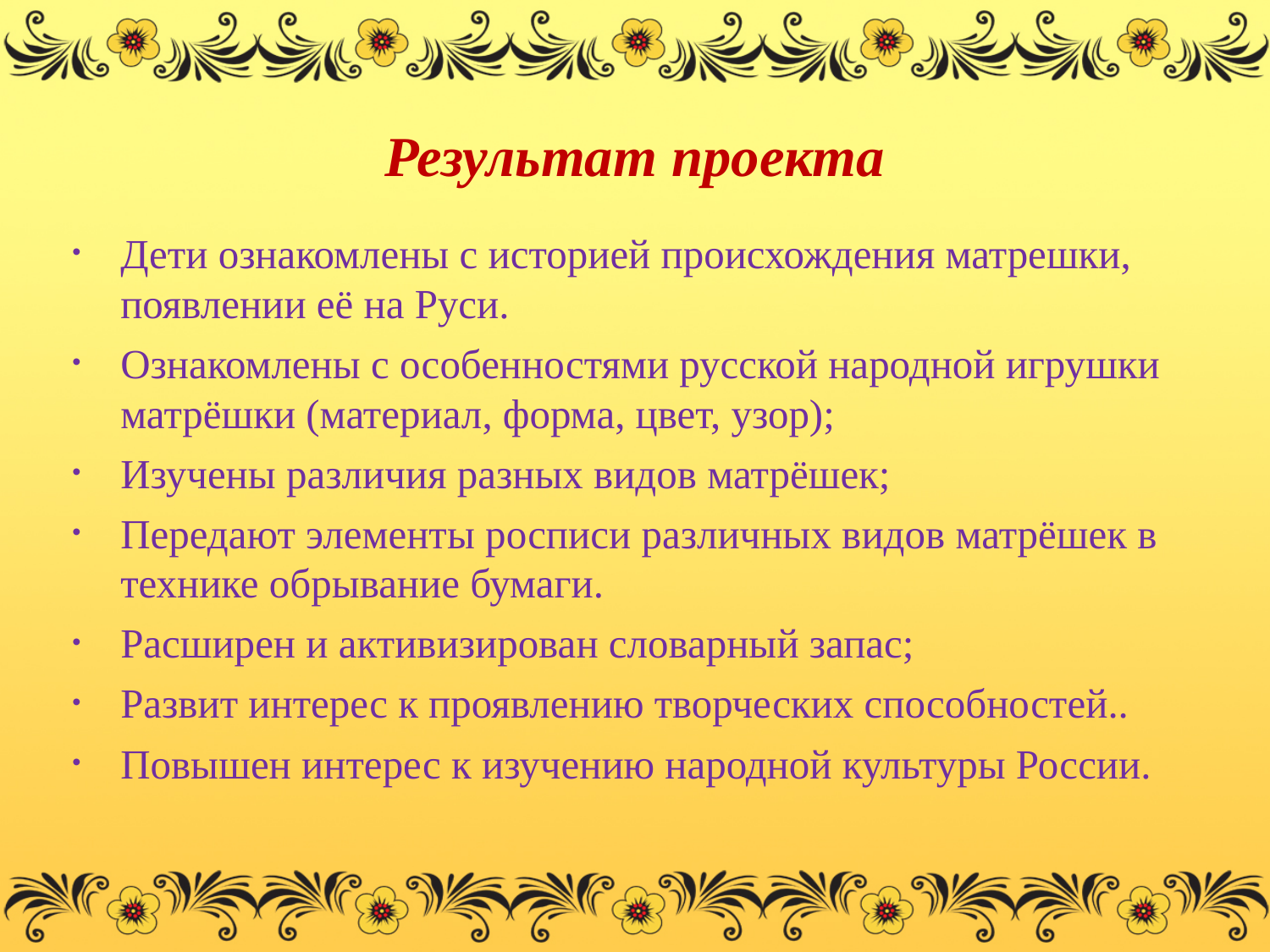

Результат проекта
Дети ознакомлены с историей происхождения матрешки, появлении её на Руси.
Ознакомлены с особенностями русской народной игрушки матрёшки (материал, форма, цвет, узор);
Изучены различия разных видов матрёшек;
Передают элементы росписи различных видов матрёшек в технике обрывание бумаги.
Расширен и активизирован словарный запас;
Развит интерес к проявлению творческих способностей..
Повышен интерес к изучению народной культуры России.